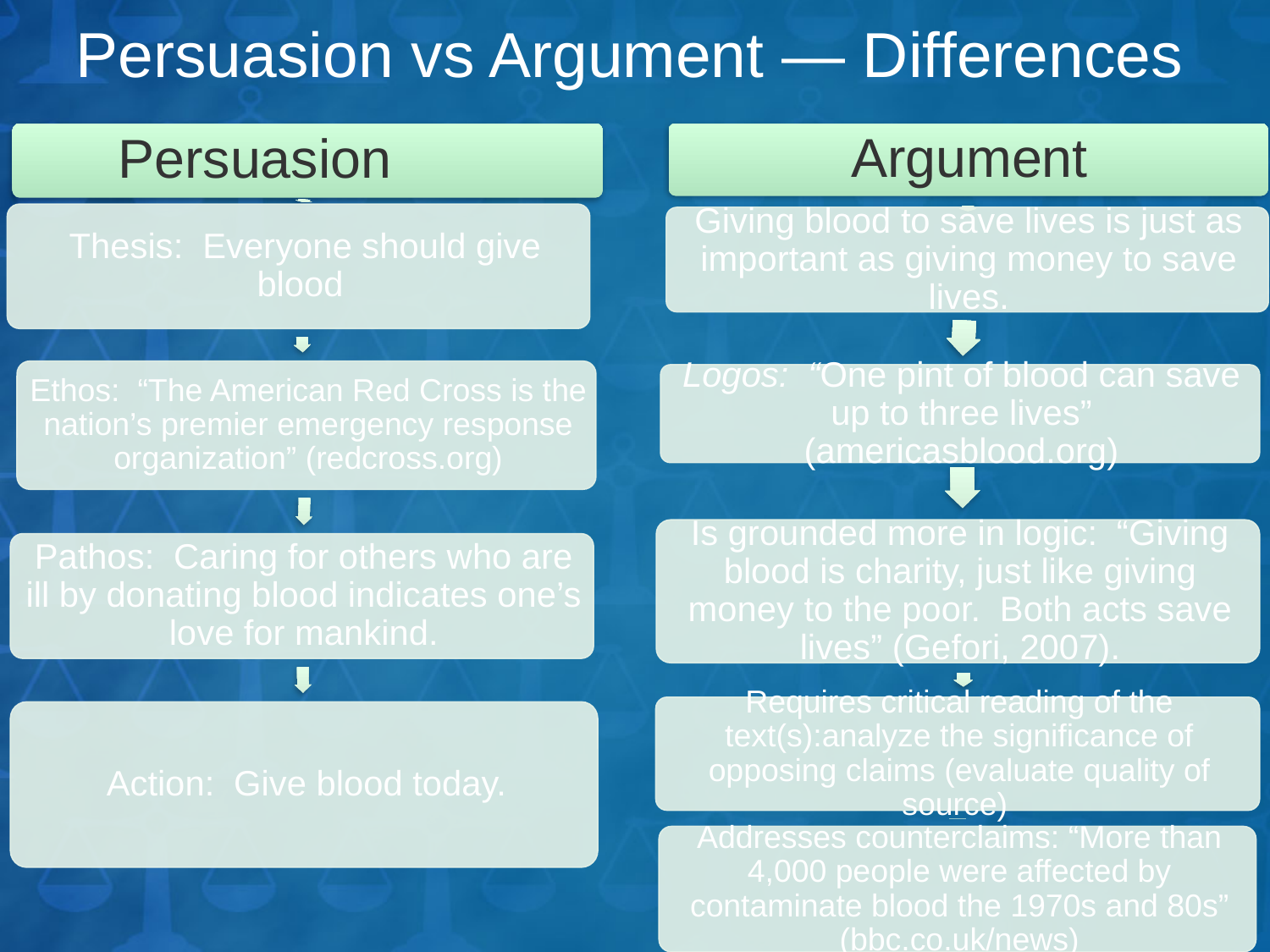

# Persuasion vs Argument — Differences
Persuasion
 Thesis:  Everyone should give blood
Ethos:  “The American Red Cross is the nation’s premier emergency response organization” (redcross.org)
Pathos:  Caring for others who are ill by donating blood indicates one’s love for mankind.
Action:  Give blood today.
Argument
Giving blood to save lives is just as important as giving money to save lives.
Logos:  “One pint of blood can save up to three lives” (americasblood.org)
Is grounded more in logic:  “Giving blood is charity, just like giving money to the poor.  Both acts save lives” (Gefori, 2007).
Requires critical reading of the text(s):analyze the significance of opposing claims (evaluate quality of source)
Addresses counterclaims: “More than 4,000 people were affected by contaminate blood the 1970s and 80s” (bbc.co.uk/news)